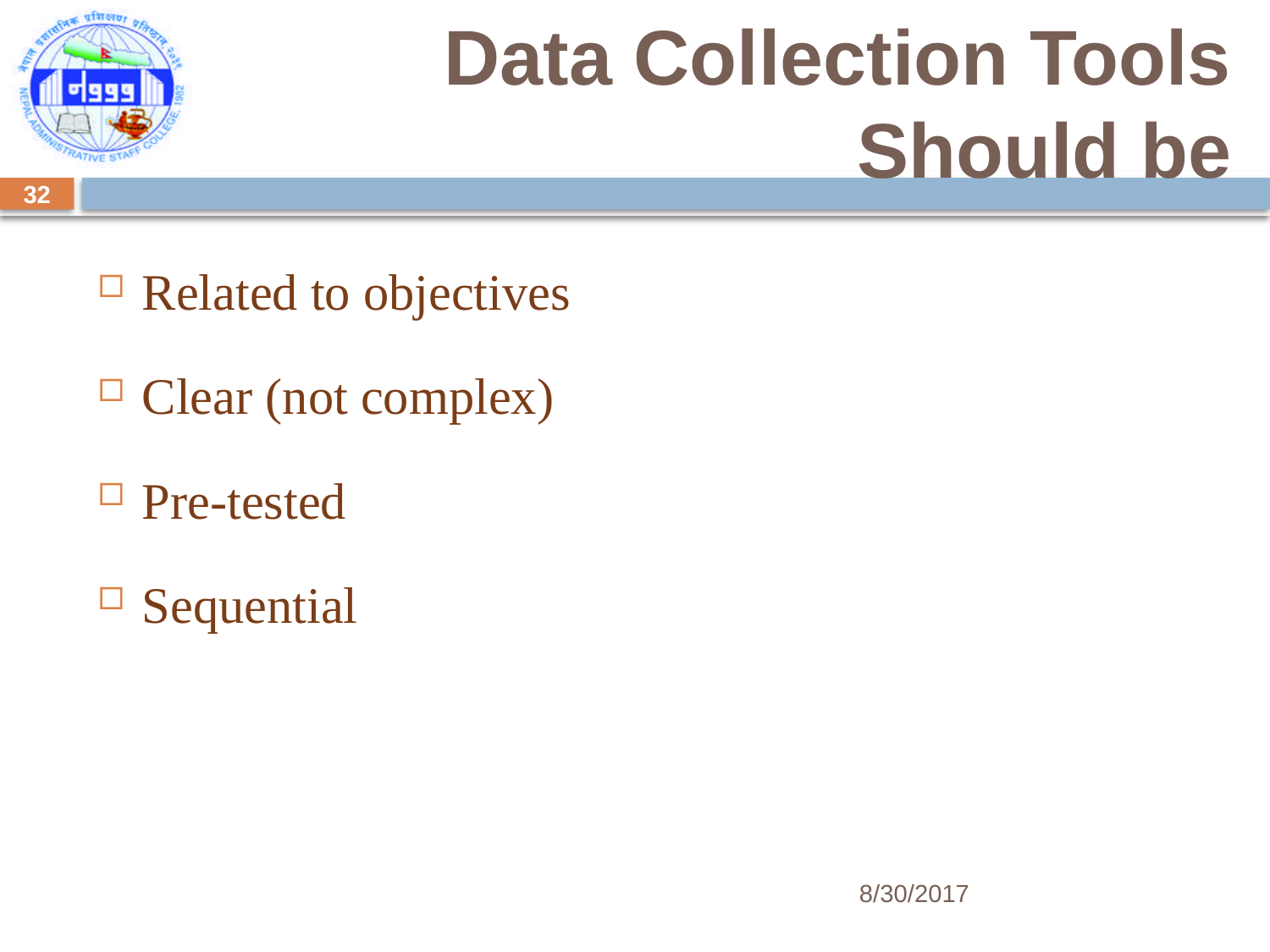

# Data Collection Tools Should be
32
Related to objectives
Clear (not complex)
Pre-tested
Sequential

8/30/2017